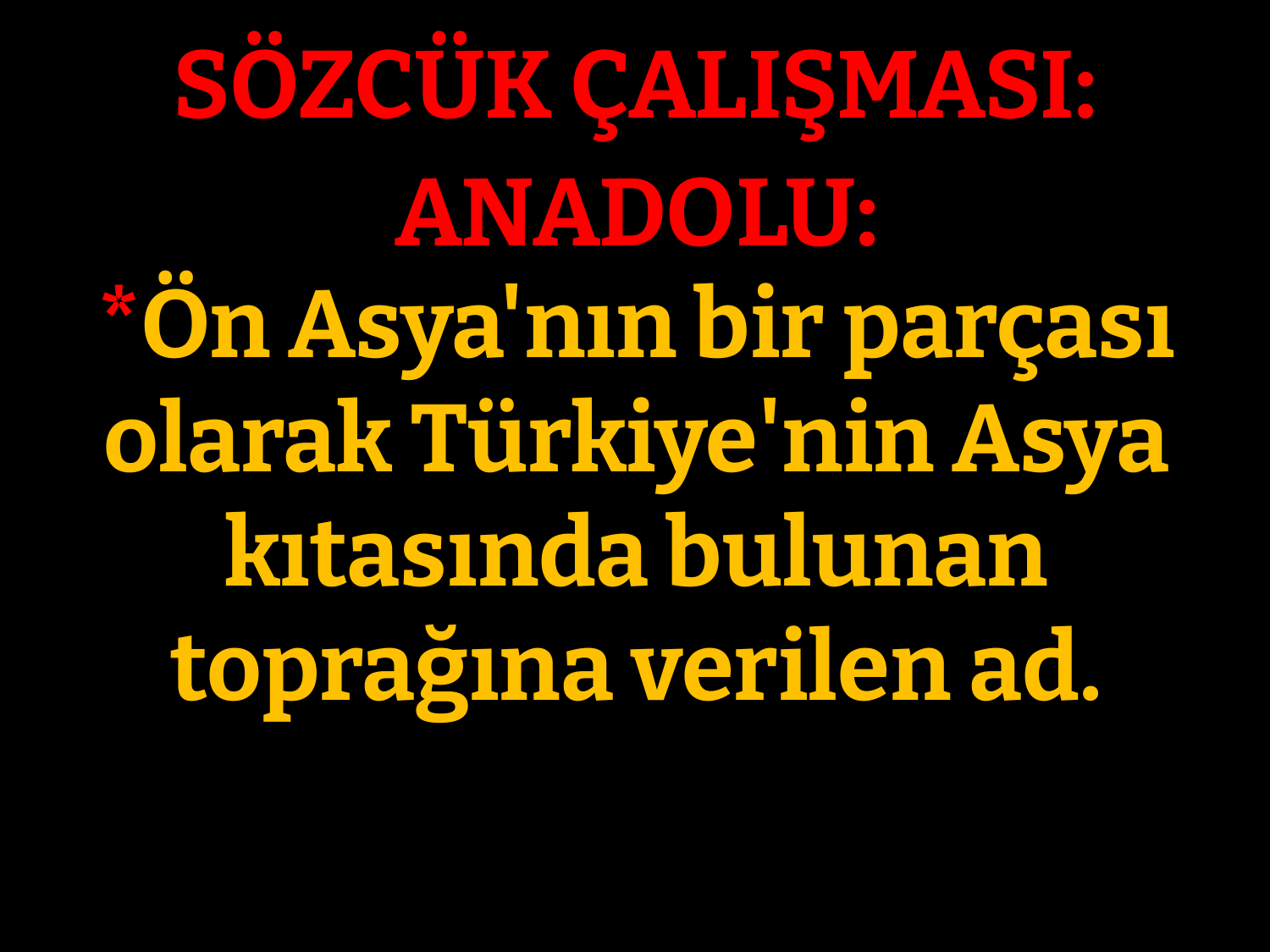

SÖZCÜK ÇALIŞMASI:
ANADOLU:
*Ön Asya'nın bir parçası olarak Türkiye'nin Asya kıtasında bulunan toprağına verilen ad.